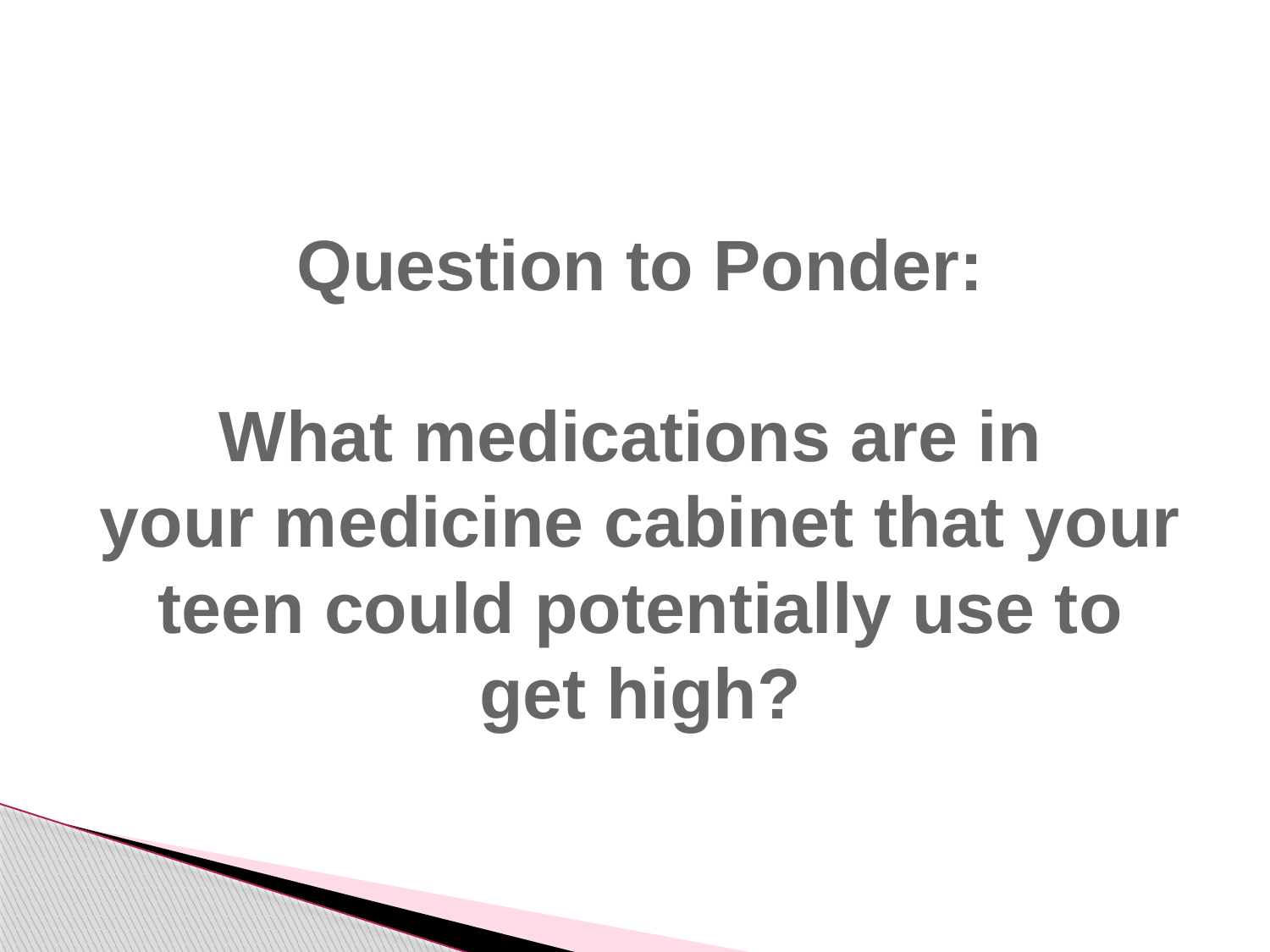

# Question to Ponder: What medications are in your medicine cabinet that your teen could potentially use to get high?